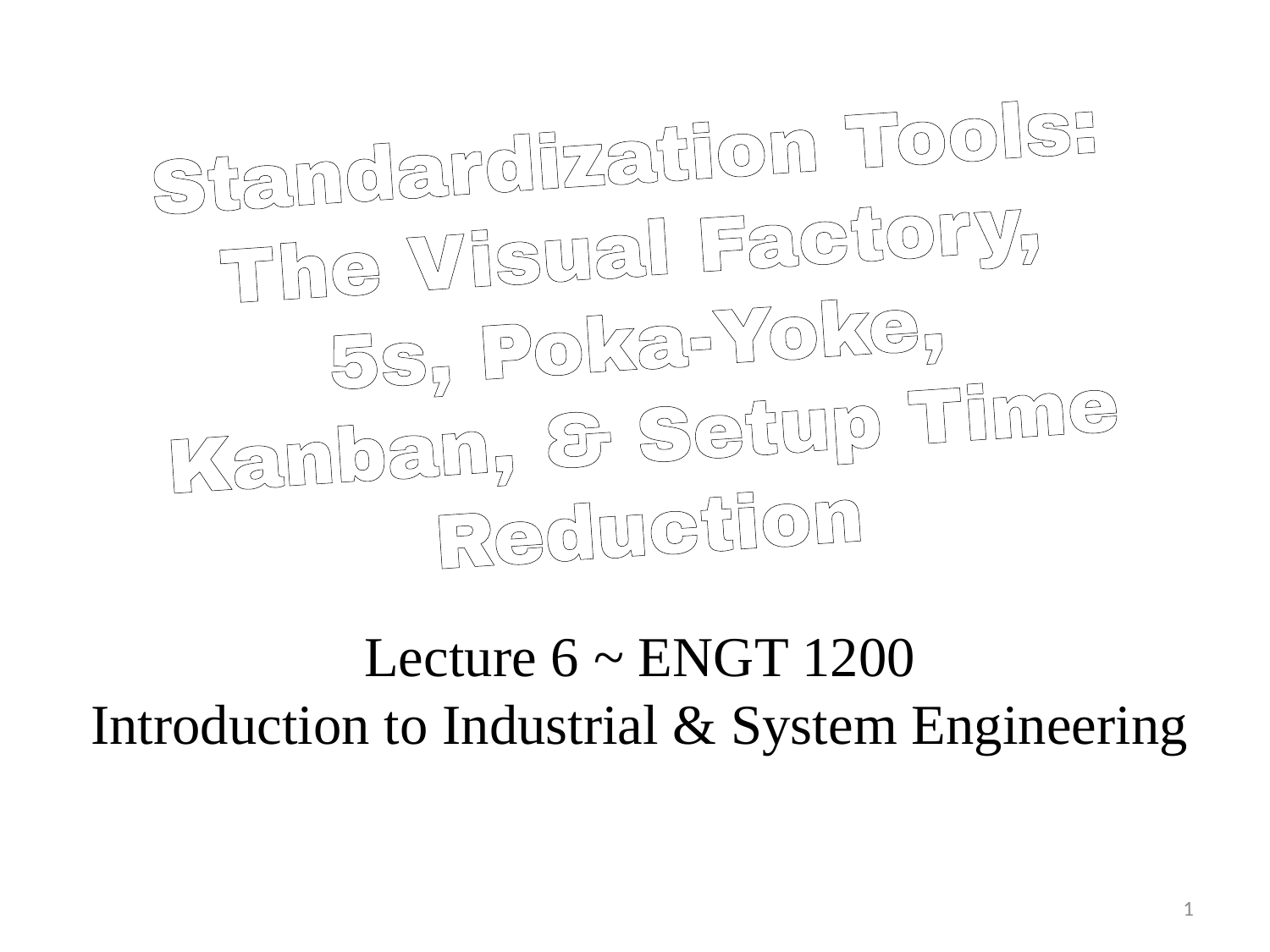

Standardization Tools: The Visual Factory, 5s, Poka-Yoke, Kanban, & Setup Time Reduction
Lecture 6 ~ ENGT 1200
Introduction to Industrial & System Engineering
1